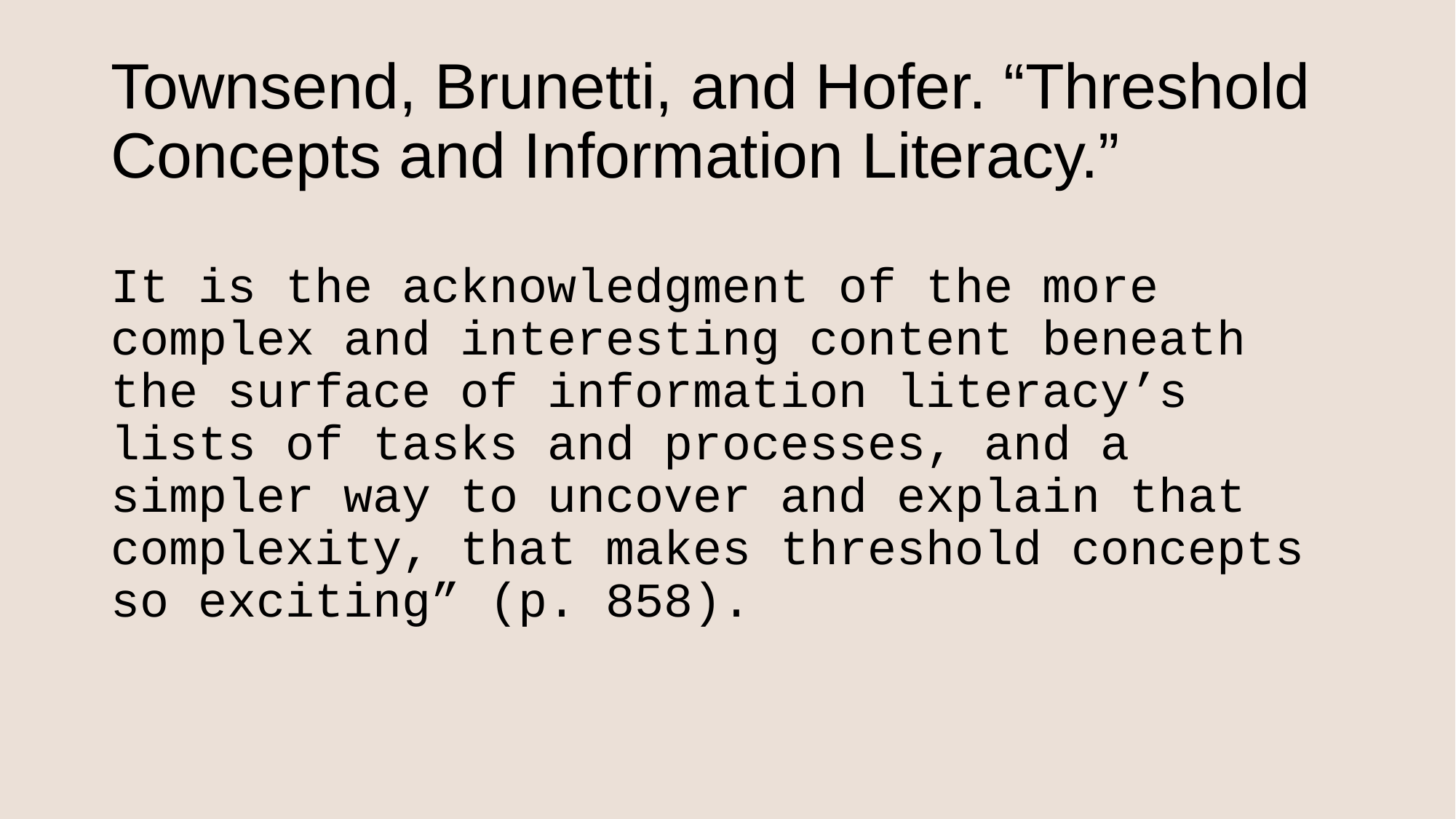

# Townsend, Brunetti, and Hofer. “Threshold Concepts and Information Literacy.”
It is the acknowledgment of the more complex and interesting content beneath the surface of information literacy’s lists of tasks and processes, and a simpler way to uncover and explain that complexity, that makes threshold concepts so exciting” (p. 858).